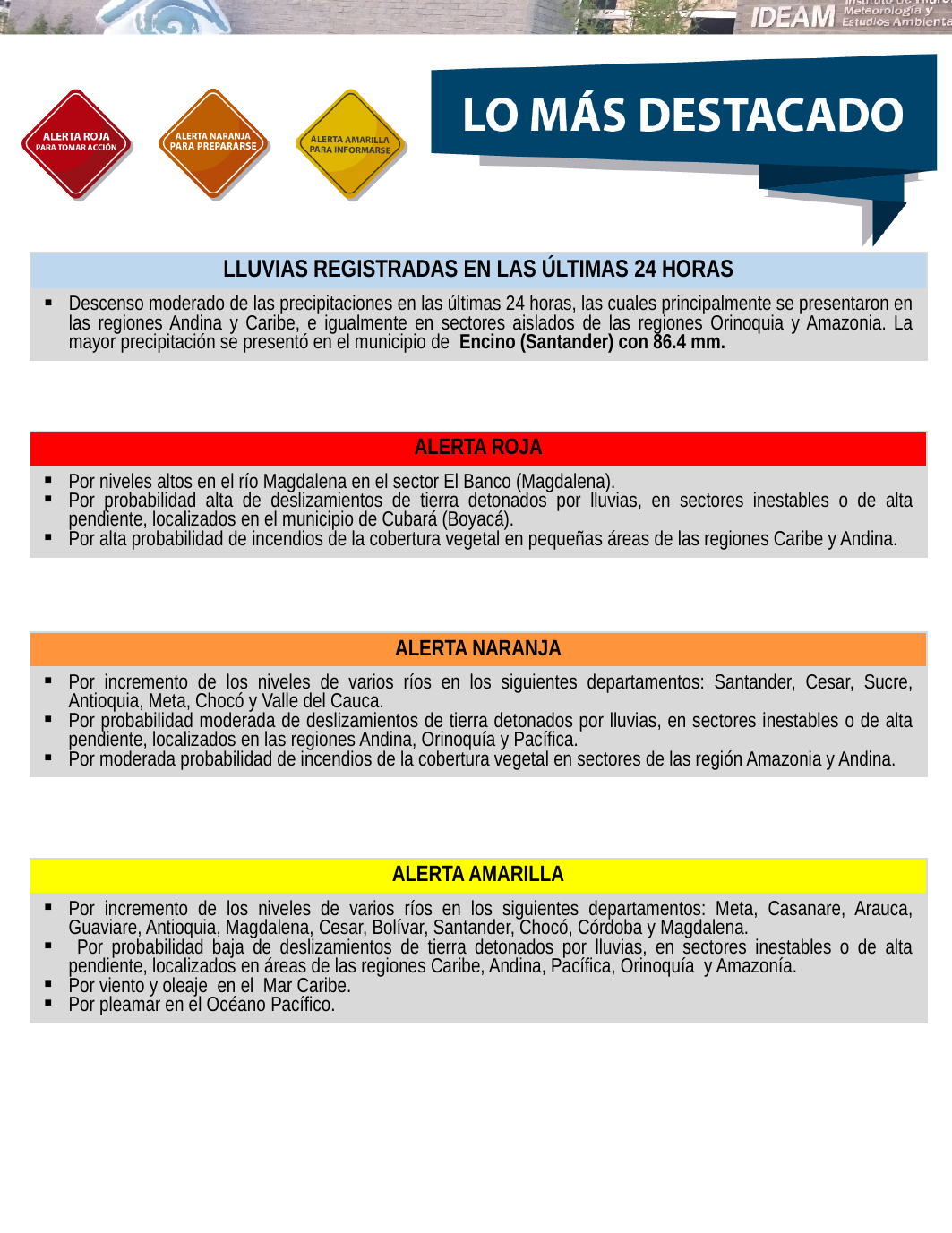

| LLUVIAS REGISTRADAS EN LAS ÚLTIMAS 24 HORAS |
| --- |
| Descenso moderado de las precipitaciones en las últimas 24 horas, las cuales principalmente se presentaron en las regiones Andina y Caribe, e igualmente en sectores aislados de las regiones Orinoquia y Amazonia. La mayor precipitación se presentó en el municipio de Encino (Santander) con 86.4 mm. |
| ALERTA ROJA |
| --- |
| Por niveles altos en el río Magdalena en el sector El Banco (Magdalena). Por probabilidad alta de deslizamientos de tierra detonados por lluvias, en sectores inestables o de alta pendiente, localizados en el municipio de Cubará (Boyacá). Por alta probabilidad de incendios de la cobertura vegetal en pequeñas áreas de las regiones Caribe y Andina. |
| ALERTA NARANJA |
| --- |
| Por incremento de los niveles de varios ríos en los siguientes departamentos: Santander, Cesar, Sucre, Antioquia, Meta, Chocó y Valle del Cauca. Por probabilidad moderada de deslizamientos de tierra detonados por lluvias, en sectores inestables o de alta pendiente, localizados en las regiones Andina, Orinoquía y Pacífica. Por moderada probabilidad de incendios de la cobertura vegetal en sectores de las región Amazonia y Andina. |
| ALERTA AMARILLA |
| --- |
| Por incremento de los niveles de varios ríos en los siguientes departamentos: Meta, Casanare, Arauca, Guaviare, Antioquia, Magdalena, Cesar, Bolívar, Santander, Chocó, Córdoba y Magdalena. Por probabilidad baja de deslizamientos de tierra detonados por lluvias, en sectores inestables o de alta pendiente, localizados en áreas de las regiones Caribe, Andina, Pacífica, Orinoquía y Amazonía. Por viento y oleaje en el Mar Caribe. Por pleamar en el Océano Pacífico. |